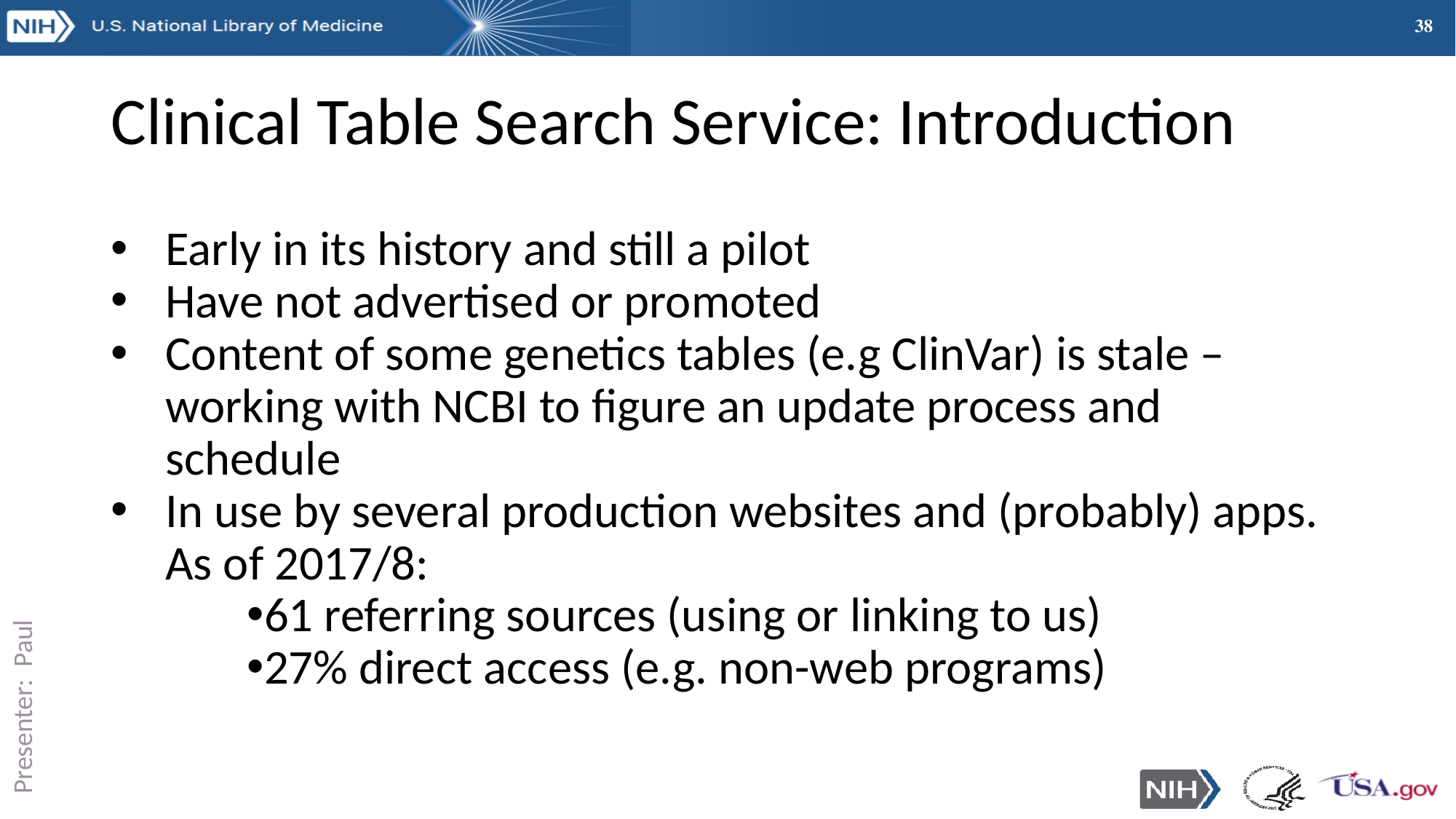

# Clinical Table Search Service: Introduction
Early in its history and still a pilot
Have not advertised or promoted
Content of some genetics tables (e.g ClinVar) is stale – working with NCBI to figure an update process and schedule
In use by several production websites and (probably) apps.  As of 2017/8:
61 referring sources (using or linking to us)
27% direct access (e.g. non-web programs)

Presenter:  Paul